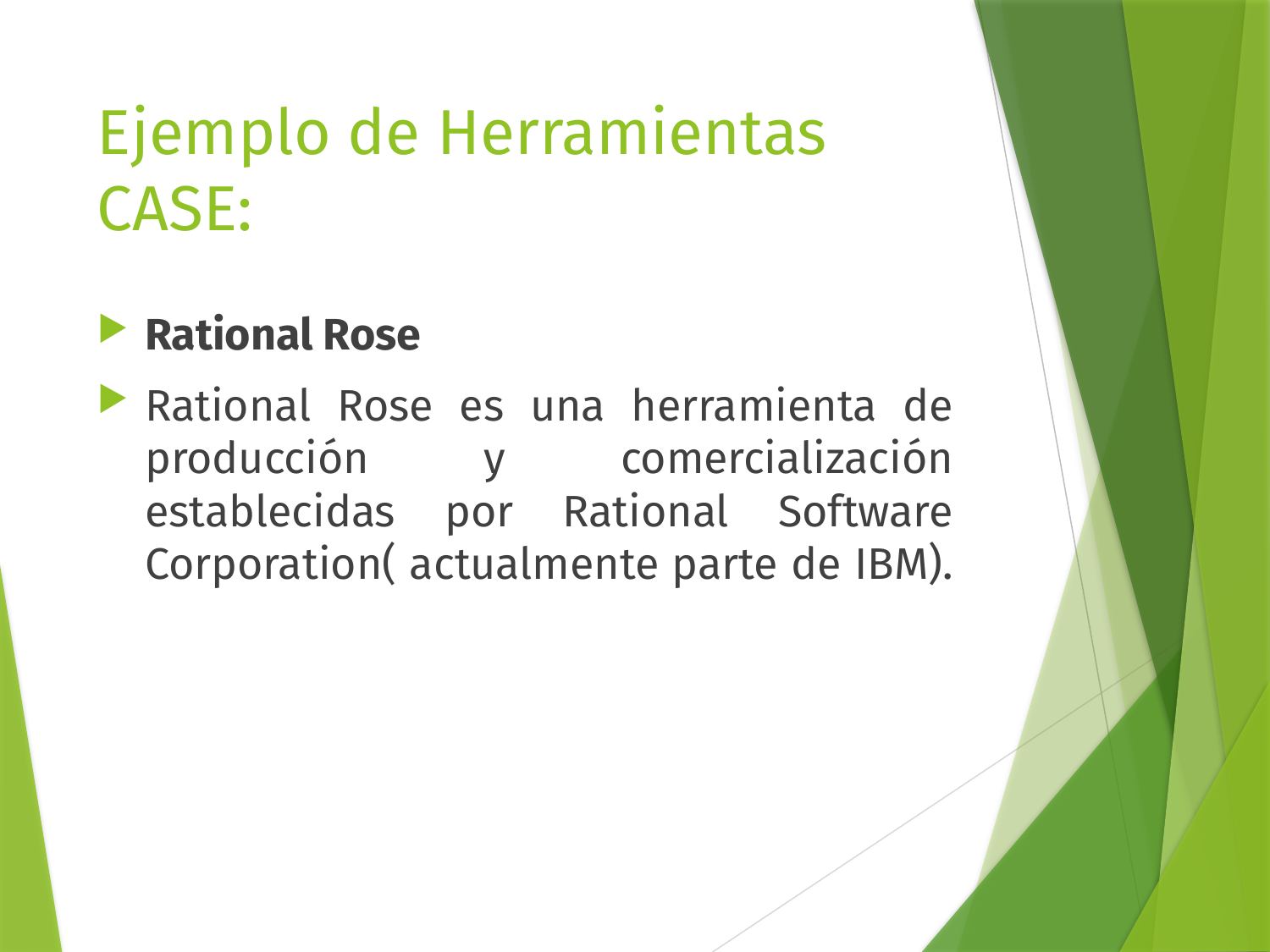

# Ejemplo de Herramientas CASE:
Rational Rose
Rational Rose es una herramienta de producción y comercialización establecidas por Rational Software Corporation( actualmente parte de IBM).